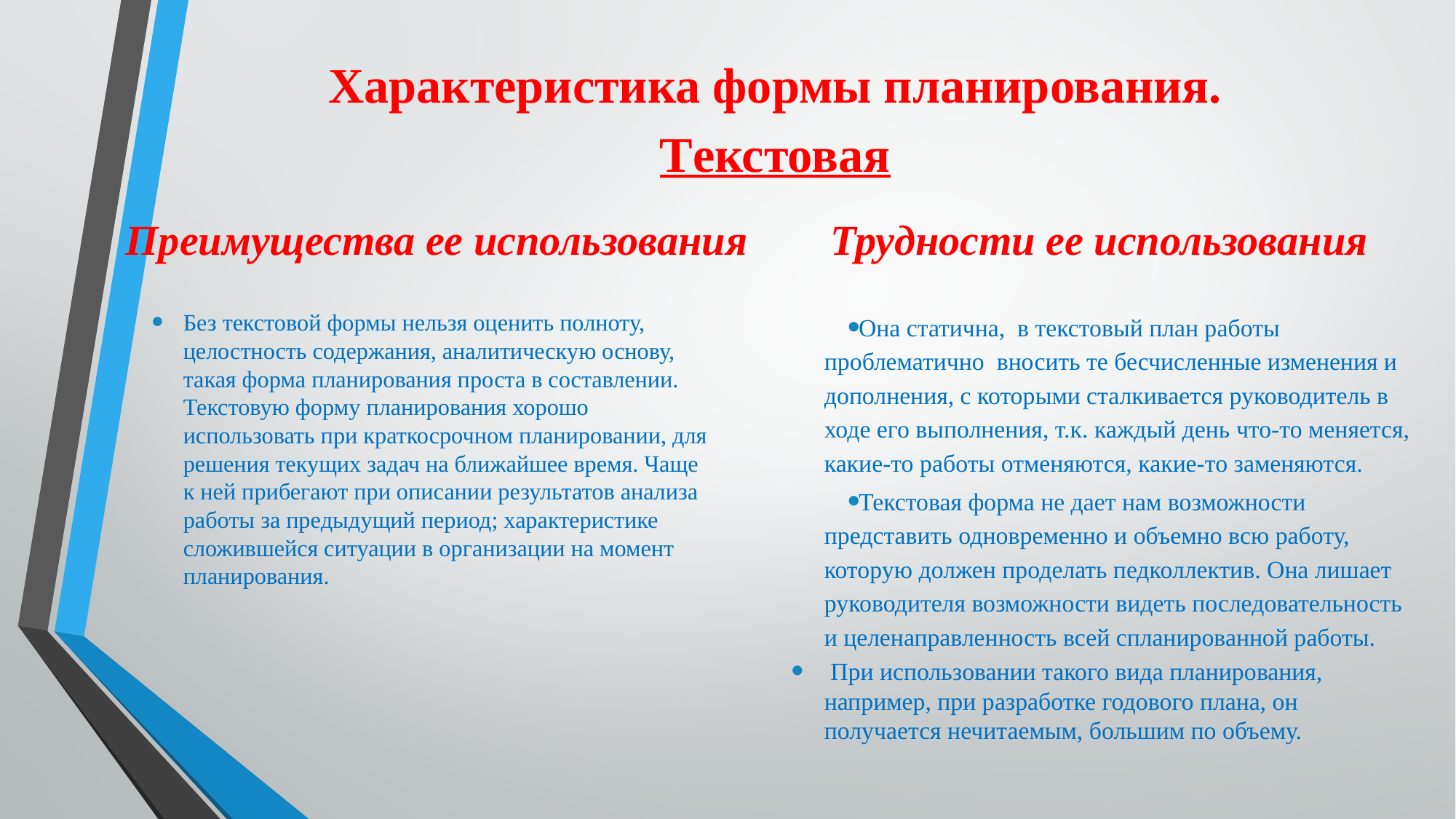

# Характеристика формы планирования. Текстовая
 Преимущества ее использования
Трудности ее использования
Она статична,  в текстовый план работы проблематично  вносить те бесчисленные изменения и дополнения, с которыми сталкивается руководитель в ходе его выполнения, т.к. каждый день что-то меняется, какие-то работы отменяются, какие-то заменяются.
Текстовая форма не дает нам возможности представить одновременно и объемно всю работу, которую должен проделать педколлектив. Она лишает руководителя возможности видеть последовательность и целенаправленность всей спланированной работы.
 При использовании такого вида планирования, например, при разработке годового плана, он получается нечитаемым, большим по объему.
Без текстовой формы нельзя оценить полноту, целостность содержания, аналитическую основу, такая форма планирования проста в составлении. Текстовую форму планирования хорошо использовать при краткосрочном планировании, для решения текущих задач на ближайшее время. Чаще к ней прибегают при описании результатов анализа работы за предыдущий период; характеристике сложившейся ситуации в организации на момент планирования.